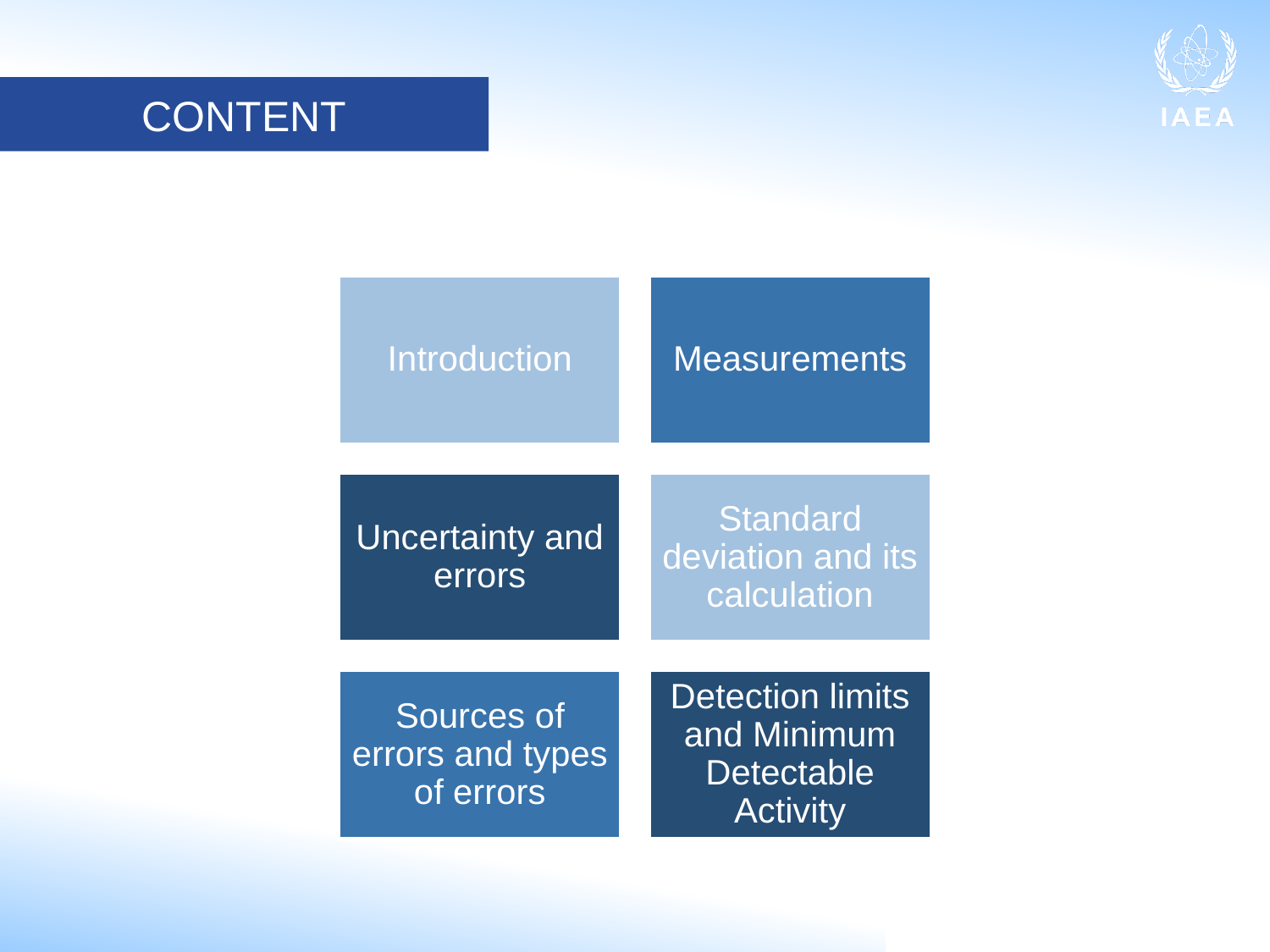

CONTENT
Introduction
Measurements
Uncertainty and errors
Standard deviation and its calculation
Sources of errors and types of errors
Detection limits and Minimum Detectable Activity